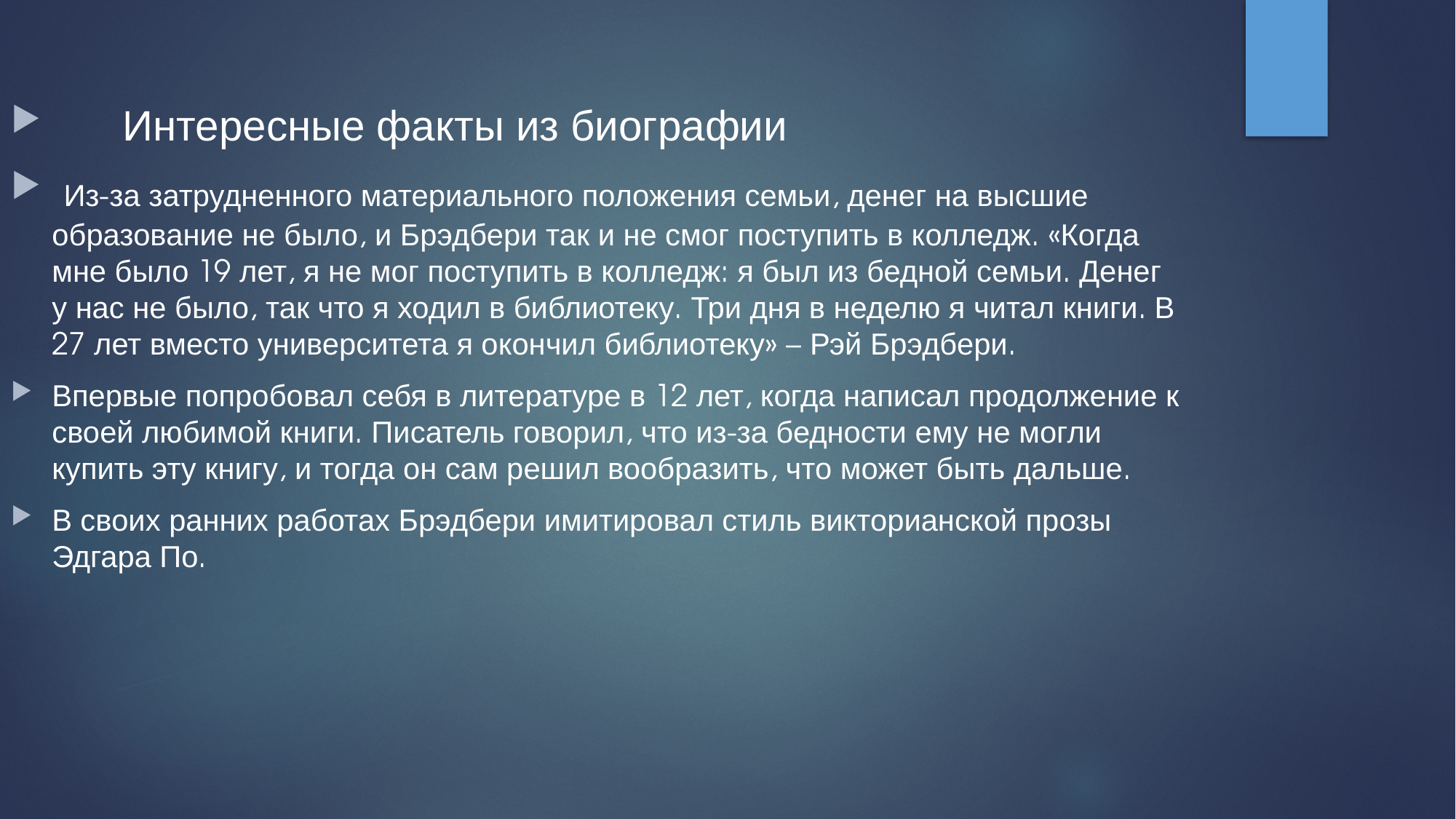

Интересные факты из биографии
 Из-за затрудненного материального положения семьи, денег на высшие образование не было, и Брэдбери так и не смог поступить в колледж. «Когда мне было 19 лет, я не мог поступить в колледж: я был из бедной семьи. Денег у нас не было, так что я ходил в библиотеку. Три дня в неделю я читал книги. В 27 лет вместо университета я окончил библиотеку» – Рэй Брэдбери.
Впервые попробовал себя в литературе в 12 лет, когда написал продолжение к своей любимой книги. Писатель говорил, что из-за бедности ему не могли купить эту книгу, и тогда он сам решил вообразить, что может быть дальше.
В своих ранних работах Брэдбери имитировал стиль викторианской прозы Эдгара По.